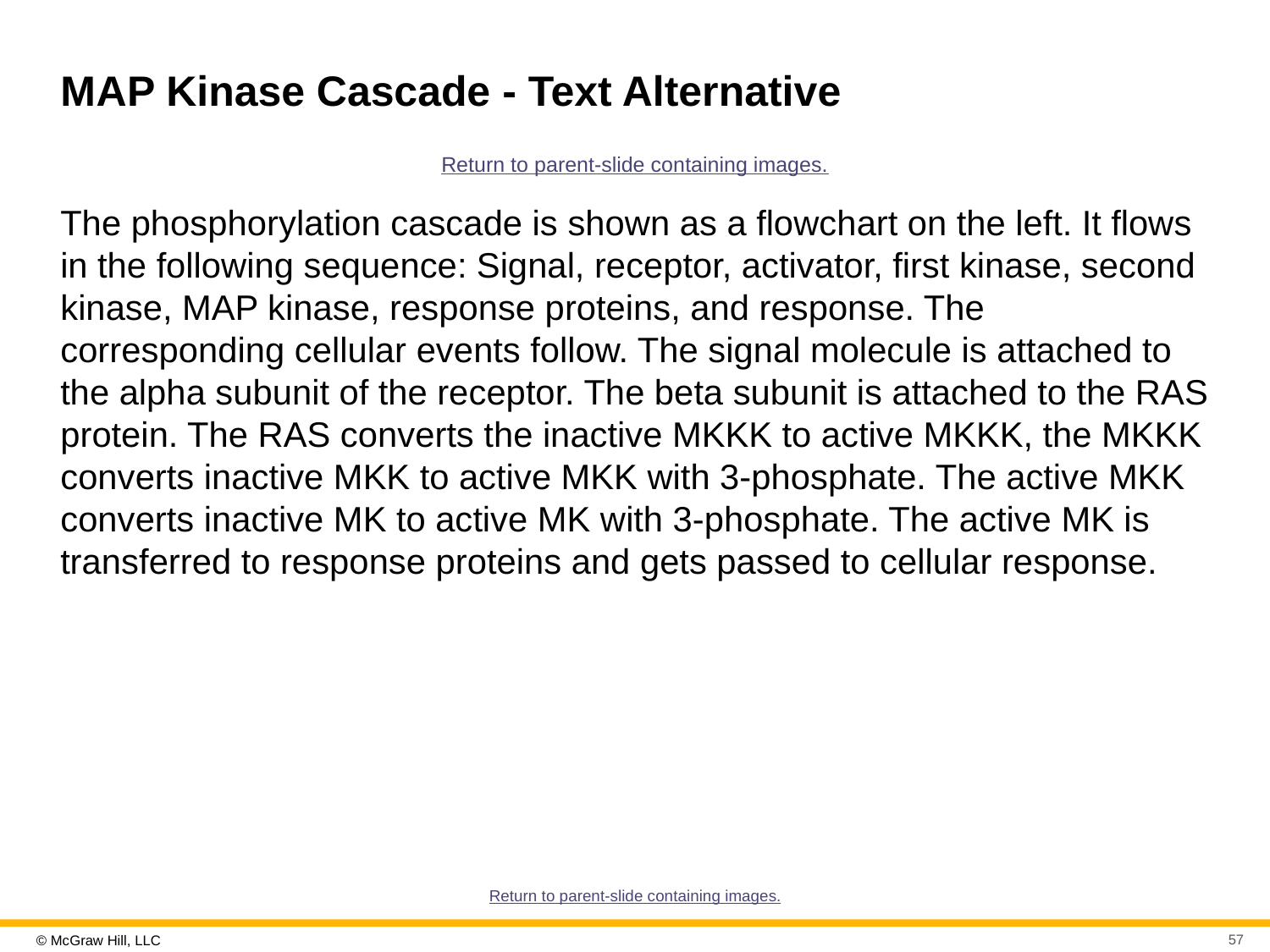

# M A P Kinase Cascade - Text Alternative
Return to parent-slide containing images.
The phosphorylation cascade is shown as a flowchart on the left. It flows in the following sequence: Signal, receptor, activator, first kinase, second kinase, MAP kinase, response proteins, and response. The corresponding cellular events follow. The signal molecule is attached to the alpha subunit of the receptor. The beta subunit is attached to the RAS protein. The RAS converts the inactive MKKK to active MKKK, the MKKK converts inactive MKK to active MKK with 3-phosphate. The active MKK converts inactive MK to active MK with 3-phosphate. The active MK is transferred to response proteins and gets passed to cellular response.
Return to parent-slide containing images.
57